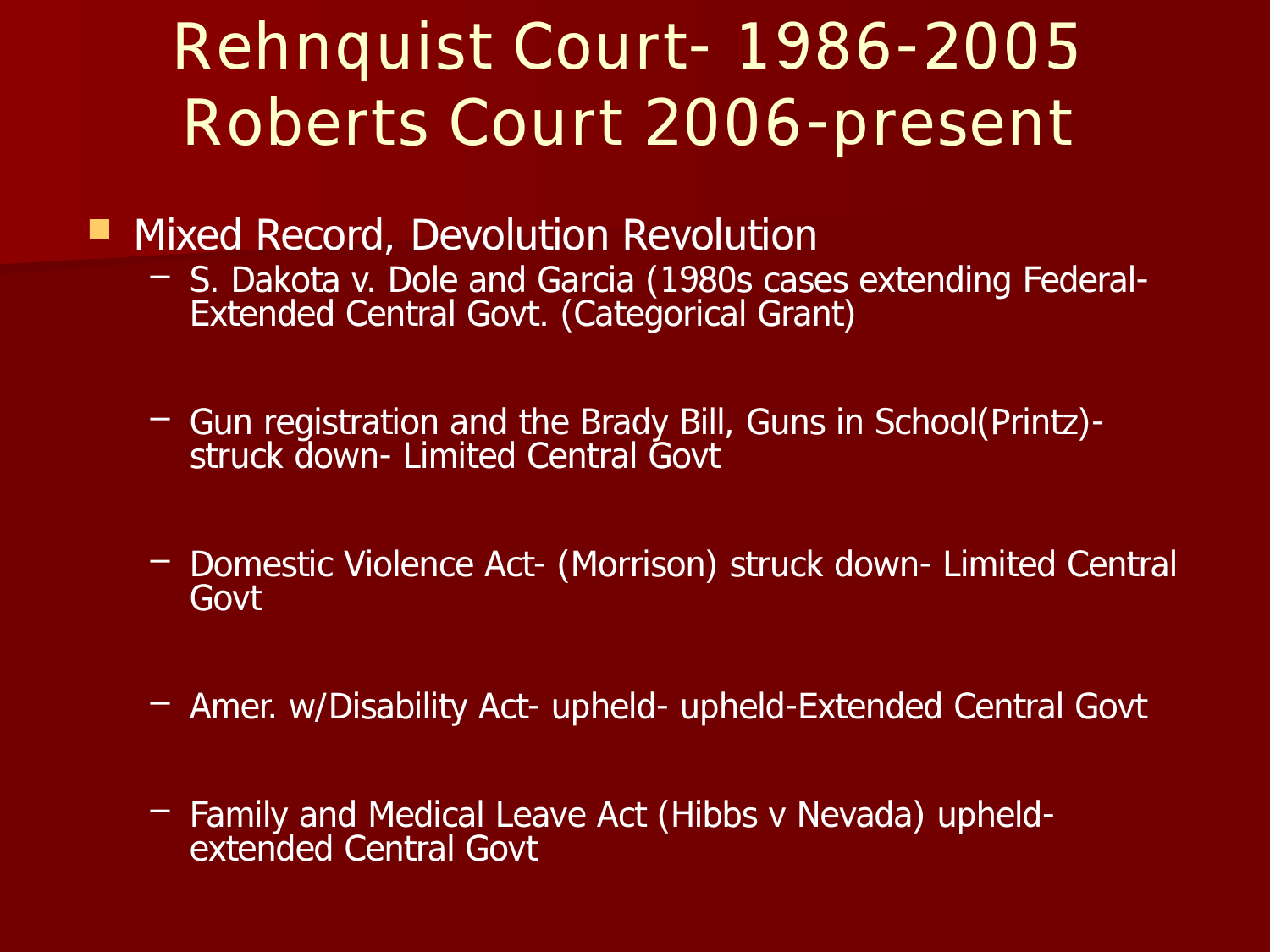

# Rehnquist Court- 1986-2005 Roberts Court 2006-present
Mixed Record, Devolution Revolution
S. Dakota v. Dole and Garcia (1980s cases extending Federal- Extended Central Govt. (Categorical Grant)

Gun registration and the Brady Bill, Guns in School(Printz)- struck down- Limited Central Govt

Domestic Violence Act- (Morrison) struck down- Limited Central Govt

Amer. w/Disability Act- upheld- upheld-Extended Central Govt

Family and Medical Leave Act (Hibbs v Nevada) upheld- extended Central Govt